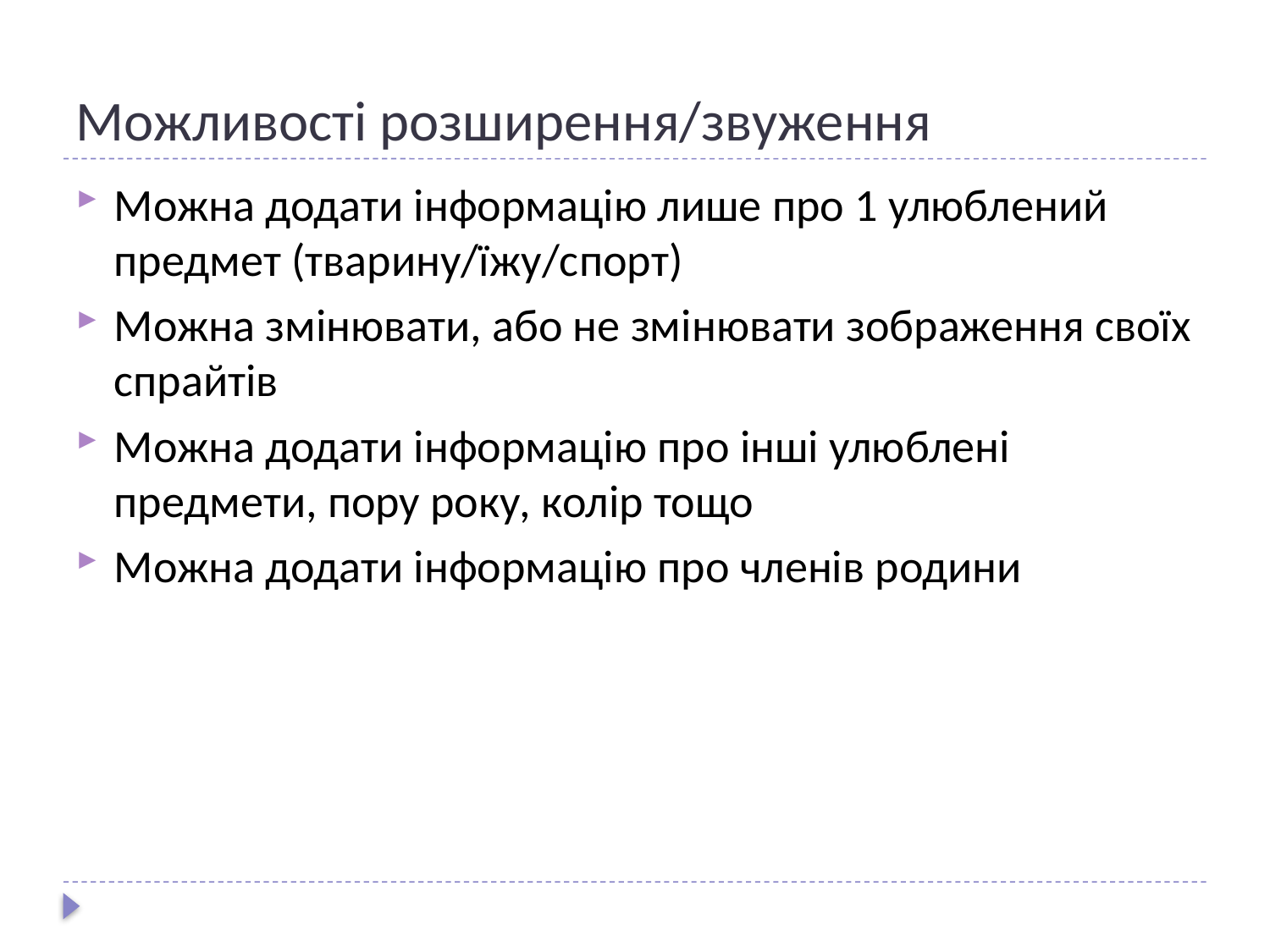

# Можливості розширення/звуження
Можна додати інформацію лише про 1 улюблений предмет (тварину/їжу/спорт)
Можна змінювати, або не змінювати зображення своїх спрайтів
Можна додати інформацію про інші улюблені предмети, пору року, колір тощо
Можна додати інформацію про членів родини